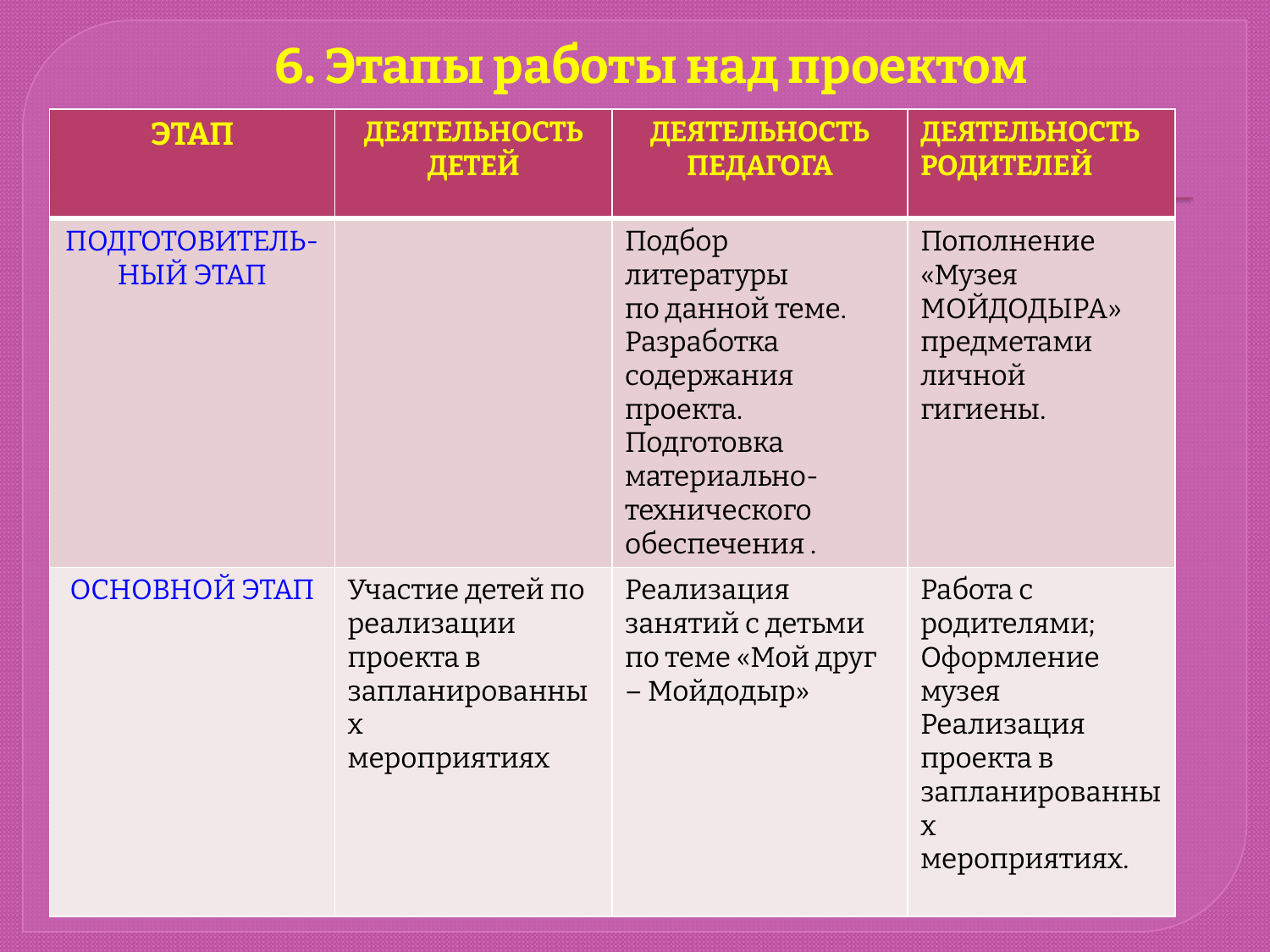

# 6. Этапы работы над проектом
| ЭТАП | ДЕЯТЕЛЬНОСТЬ ДЕТЕЙ | ДЕЯТЕЛЬНОСТЬ ПЕДАГОГА | ДЕЯТЕЛЬНОСТЬ РОДИТЕЛЕЙ |
| --- | --- | --- | --- |
| ПОДГОТОВИТЕЛЬ-НЫЙ ЭТАП |  | Подбор литературы по данной теме. Разработка содержания проекта. Подготовка материально- технического обеспечения . | Пополнение «Музея МОЙДОДЫРА» предметами личной гигиены. |
| ОСНОВНОЙ ЭТАП | Участие детей по реализации проекта в запланированных мероприятиях | Реализация занятий с детьми по теме «Мой друг – Мойдодыр» | Работа с родителями; Оформление музея Реализация проекта в запланированных мероприятиях. |